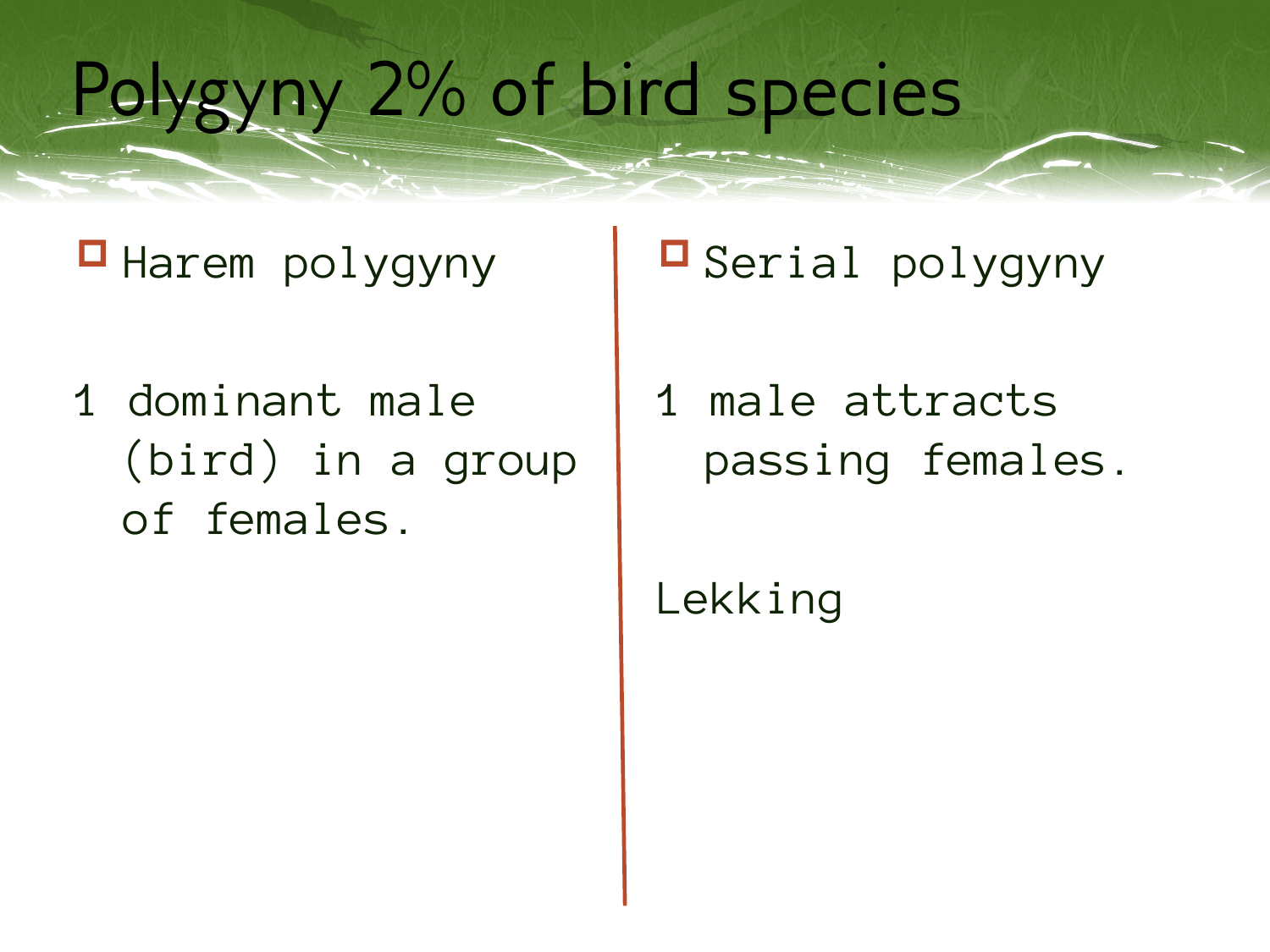

# Polygyny 2% of bird species
Harem polygyny

1 dominant male (bird) in a group of females.

Serial polygyny

1 male attracts passing females.

Lekking